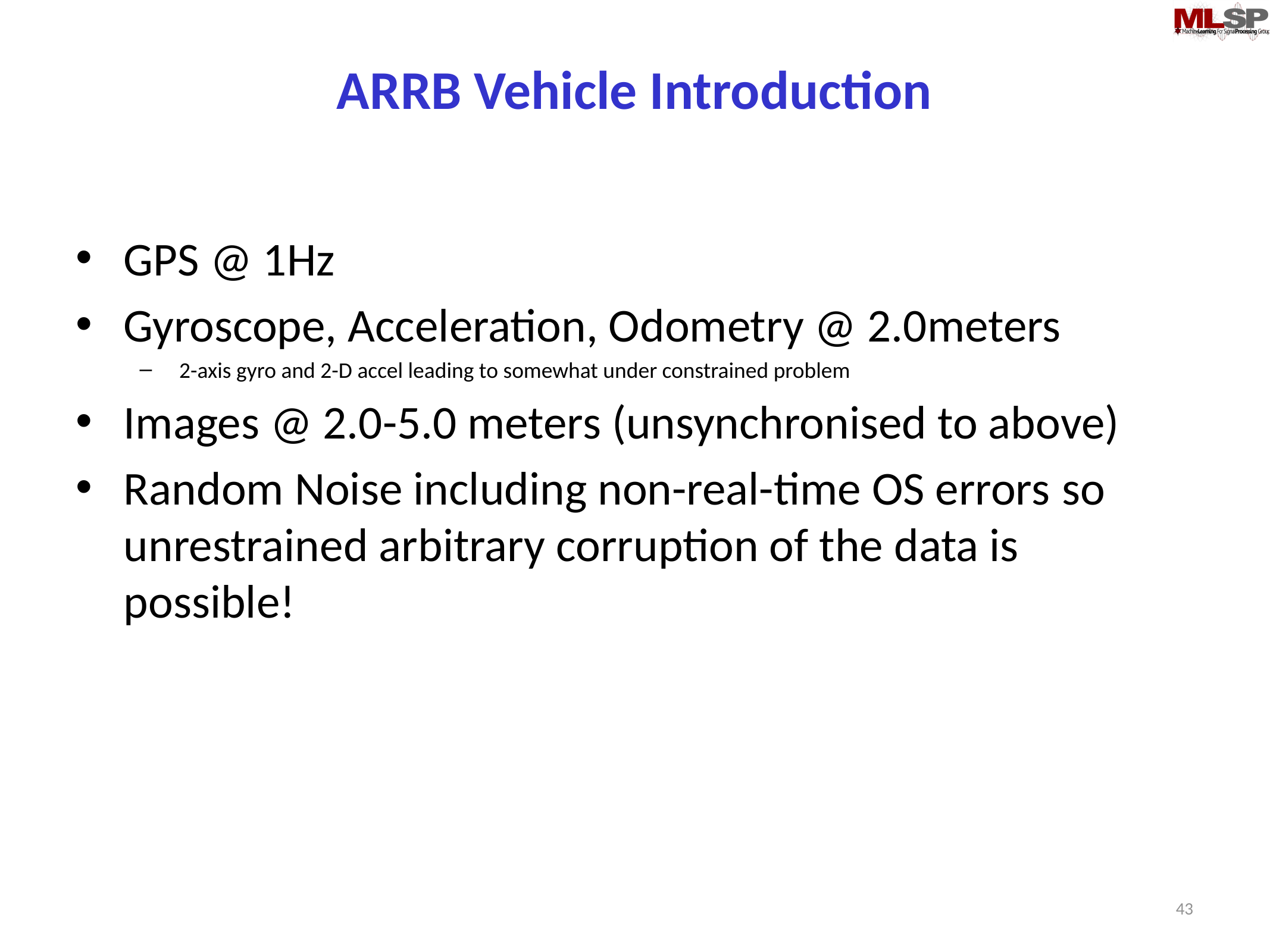

# ARRB Vehicle Introduction
GPS @ 1Hz
Gyroscope, Acceleration, Odometry @ 2.0meters
2-axis gyro and 2-D accel leading to somewhat under constrained problem
Images @ 2.0-5.0 meters (unsynchronised to above)
Random Noise including non-real-time OS errors so unrestrained arbitrary corruption of the data is possible!
43